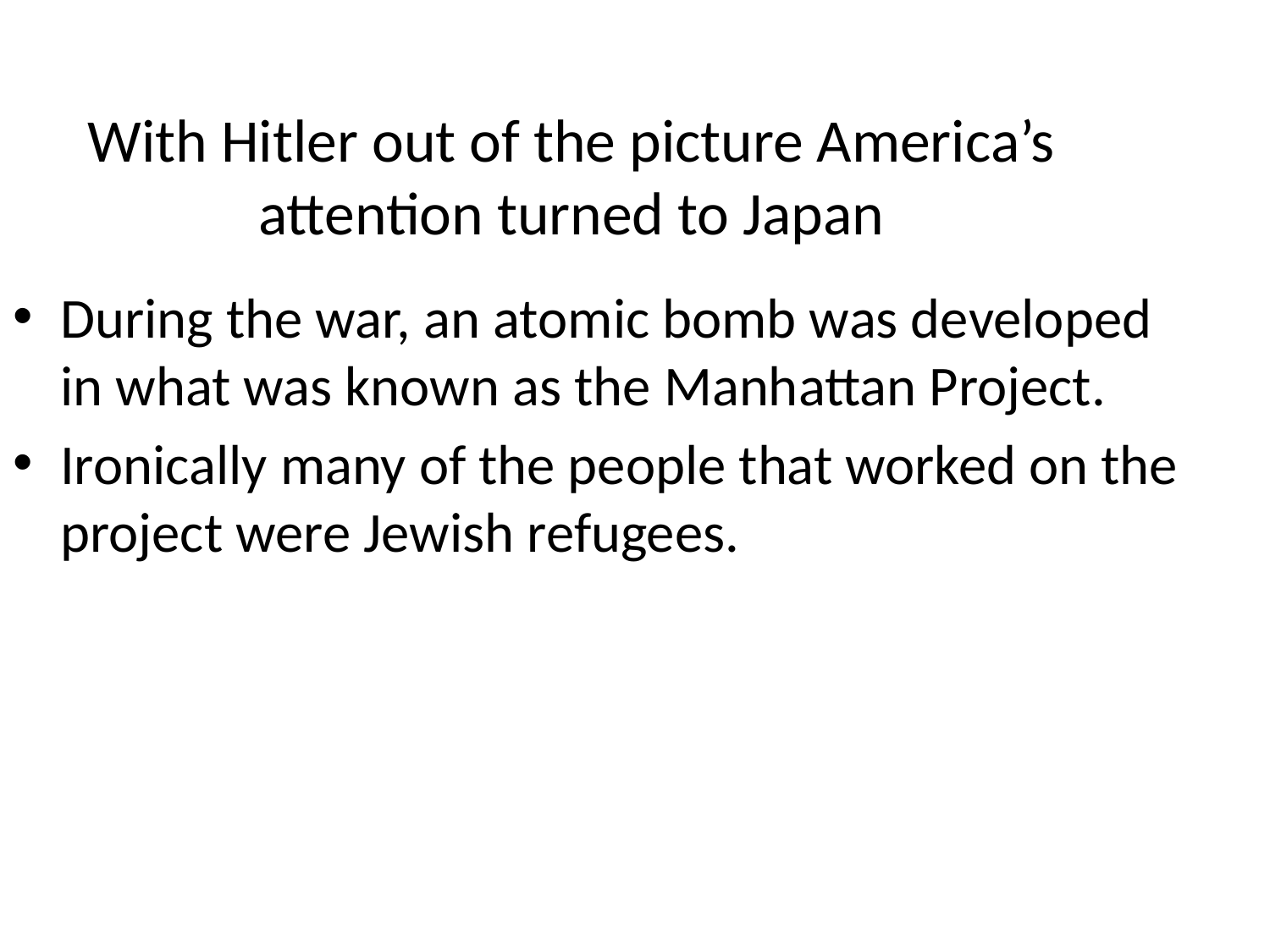

# With Hitler out of the picture America’s attention turned to Japan
During the war, an atomic bomb was developed in what was known as the Manhattan Project.
Ironically many of the people that worked on the project were Jewish refugees.